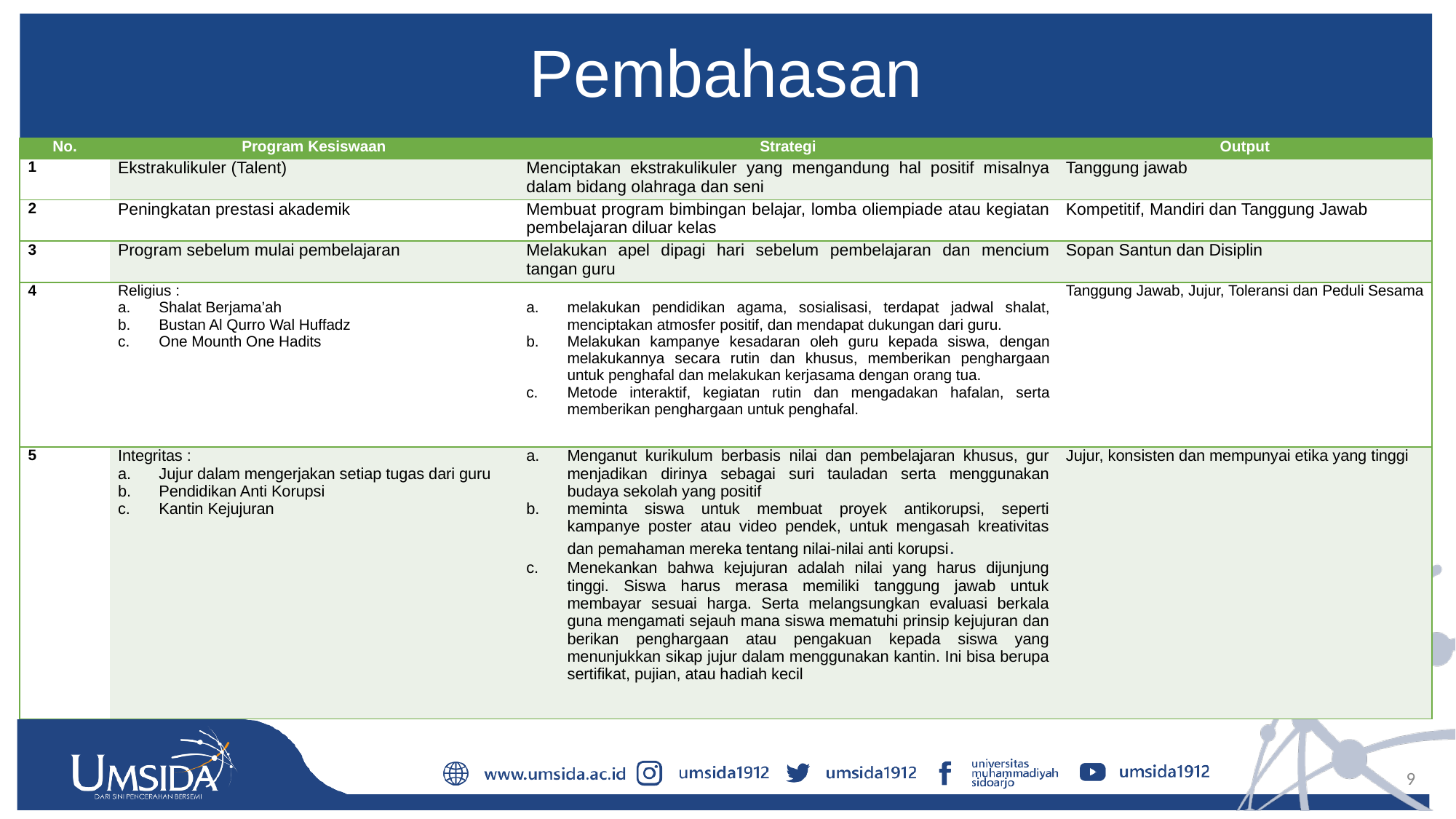

# Pembahasan
| No. | Program Kesiswaan | Strategi | Output |
| --- | --- | --- | --- |
| 1 | Ekstrakulikuler (Talent) | Menciptakan ekstrakulikuler yang mengandung hal positif misalnya dalam bidang olahraga dan seni | Tanggung jawab |
| 2 | Peningkatan prestasi akademik | Membuat program bimbingan belajar, lomba oliempiade atau kegiatan pembelajaran diluar kelas | Kompetitif, Mandiri dan Tanggung Jawab |
| 3 | Program sebelum mulai pembelajaran | Melakukan apel dipagi hari sebelum pembelajaran dan mencium tangan guru | Sopan Santun dan Disiplin |
| 4 | Religius : Shalat Berjama’ah Bustan Al Qurro Wal Huffadz One Mounth One Hadits | melakukan pendidikan agama, sosialisasi, terdapat jadwal shalat, menciptakan atmosfer positif, dan mendapat dukungan dari guru. Melakukan kampanye kesadaran oleh guru kepada siswa, dengan melakukannya secara rutin dan khusus, memberikan penghargaan untuk penghafal dan melakukan kerjasama dengan orang tua. Metode interaktif, kegiatan rutin dan mengadakan hafalan, serta memberikan penghargaan untuk penghafal. | Tanggung Jawab, Jujur, Toleransi dan Peduli Sesama |
| 5 | Integritas : Jujur dalam mengerjakan setiap tugas dari guru Pendidikan Anti Korupsi Kantin Kejujuran | Menganut kurikulum berbasis nilai dan pembelajaran khusus, gur menjadikan dirinya sebagai suri tauladan serta menggunakan budaya sekolah yang positif meminta siswa untuk membuat proyek antikorupsi, seperti kampanye poster atau video pendek, untuk mengasah kreativitas dan pemahaman mereka tentang nilai-nilai anti korupsi. Menekankan bahwa kejujuran adalah nilai yang harus dijunjung tinggi. Siswa harus merasa memiliki tanggung jawab untuk membayar sesuai harga. Serta melangsungkan evaluasi berkala guna mengamati sejauh mana siswa mematuhi prinsip kejujuran dan berikan penghargaan atau pengakuan kepada siswa yang menunjukkan sikap jujur dalam menggunakan kantin. Ini bisa berupa sertifikat, pujian, atau hadiah kecil | Jujur, konsisten dan mempunyai etika yang tinggi |